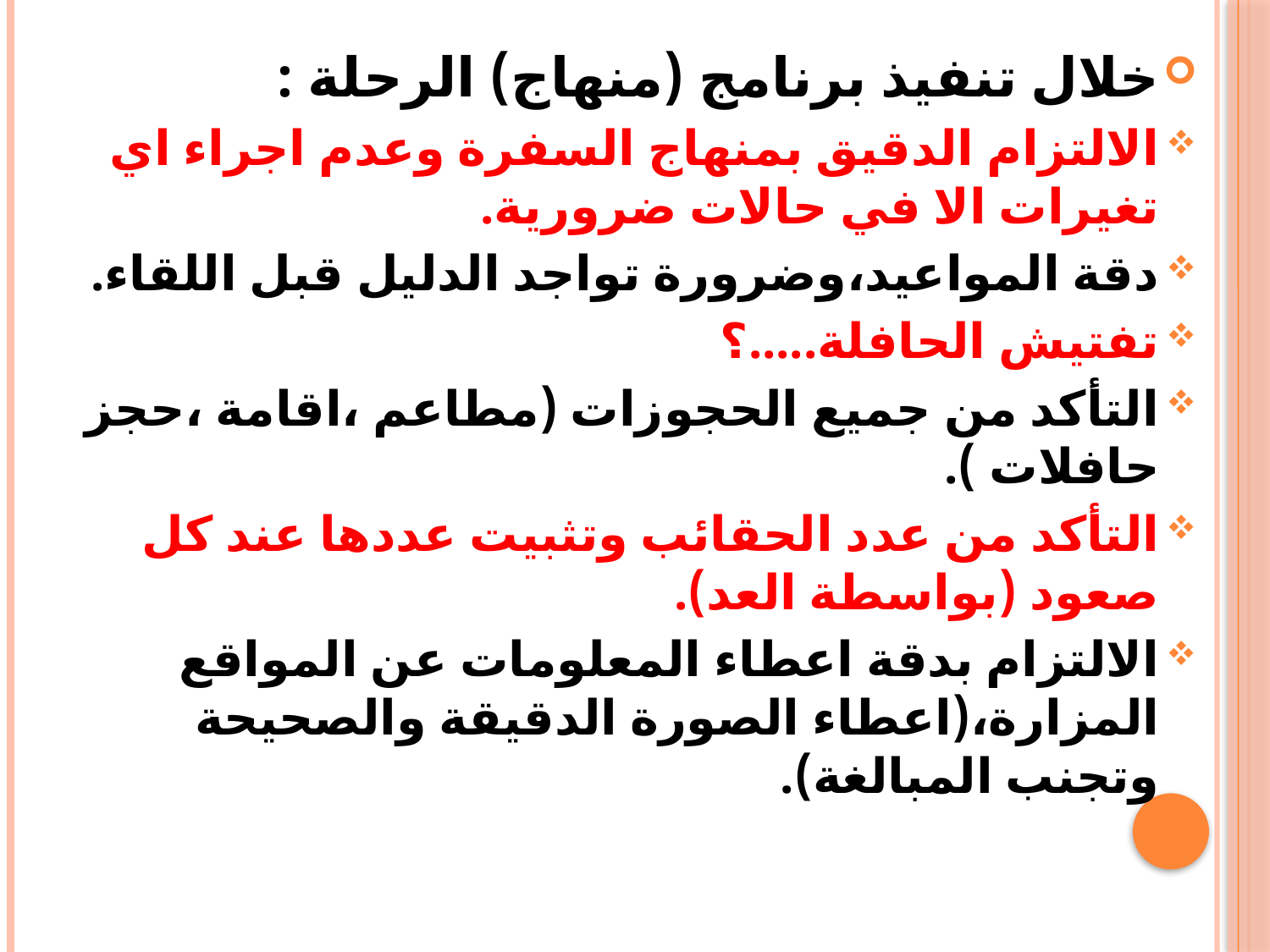

خلال تنفيذ برنامج (منهاج) الرحلة :
الالتزام الدقيق بمنهاج السفرة وعدم اجراء اي تغيرات الا في حالات ضرورية.
دقة المواعيد،وضرورة تواجد الدليل قبل اللقاء.
تفتيش الحافلة.....؟
التأكد من جميع الحجوزات (مطاعم ،اقامة ،حجز حافلات ).
التأكد من عدد الحقائب وتثبيت عددها عند كل صعود (بواسطة العد).
الالتزام بدقة اعطاء المعلومات عن المواقع المزارة،(اعطاء الصورة الدقيقة والصحيحة وتجنب المبالغة).